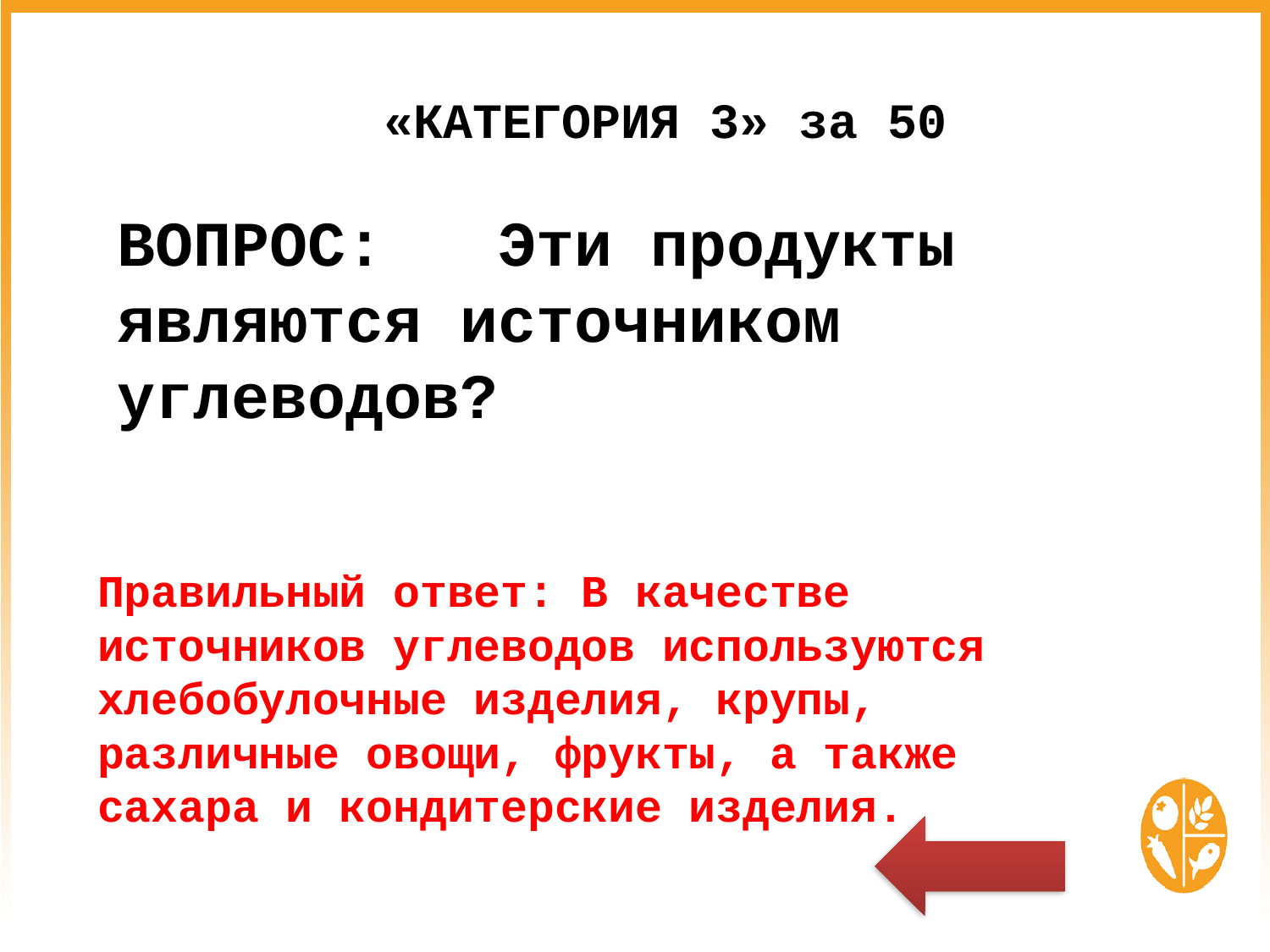

# «КАТЕГОРИЯ 3» за 50
ВОПРОС: 	Эти продукты являются источником углеводов?
Правильный ответ: В качестве источников углеводов используются хлебобулочные изделия, крупы, различные овощи, фрукты, а также сахара и кондитерские изделия.